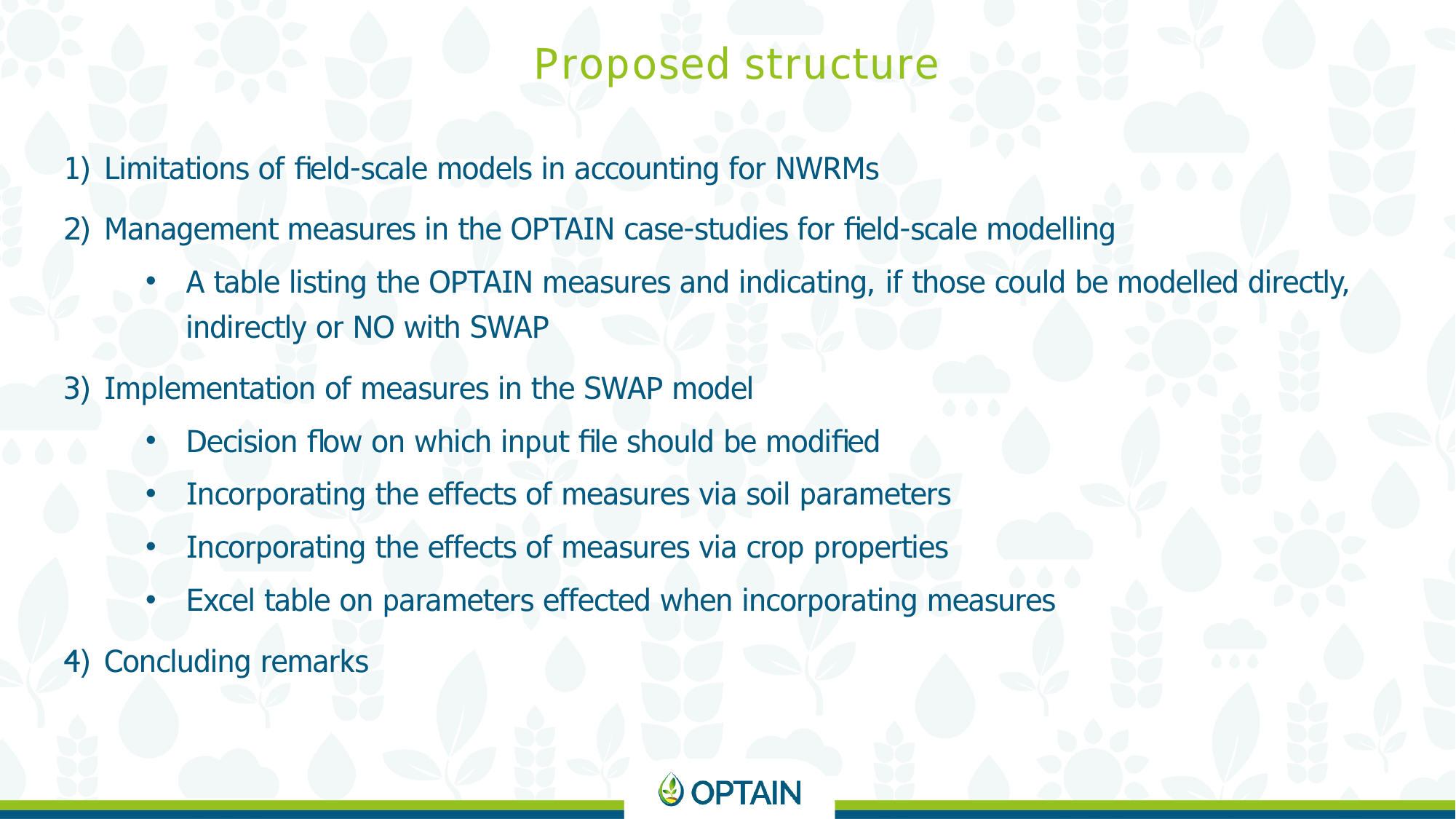

Proposed structure
Limitations of field-scale models in accounting for NWRMs
Management measures in the OPTAIN case-studies for field-scale modelling
A table listing the OPTAIN measures and indicating, if those could be modelled directly, indirectly or NO with SWAP
Implementation of measures in the SWAP model
Decision flow on which input file should be modified
Incorporating the effects of measures via soil parameters
Incorporating the effects of measures via crop properties
Excel table on parameters effected when incorporating measures
Concluding remarks